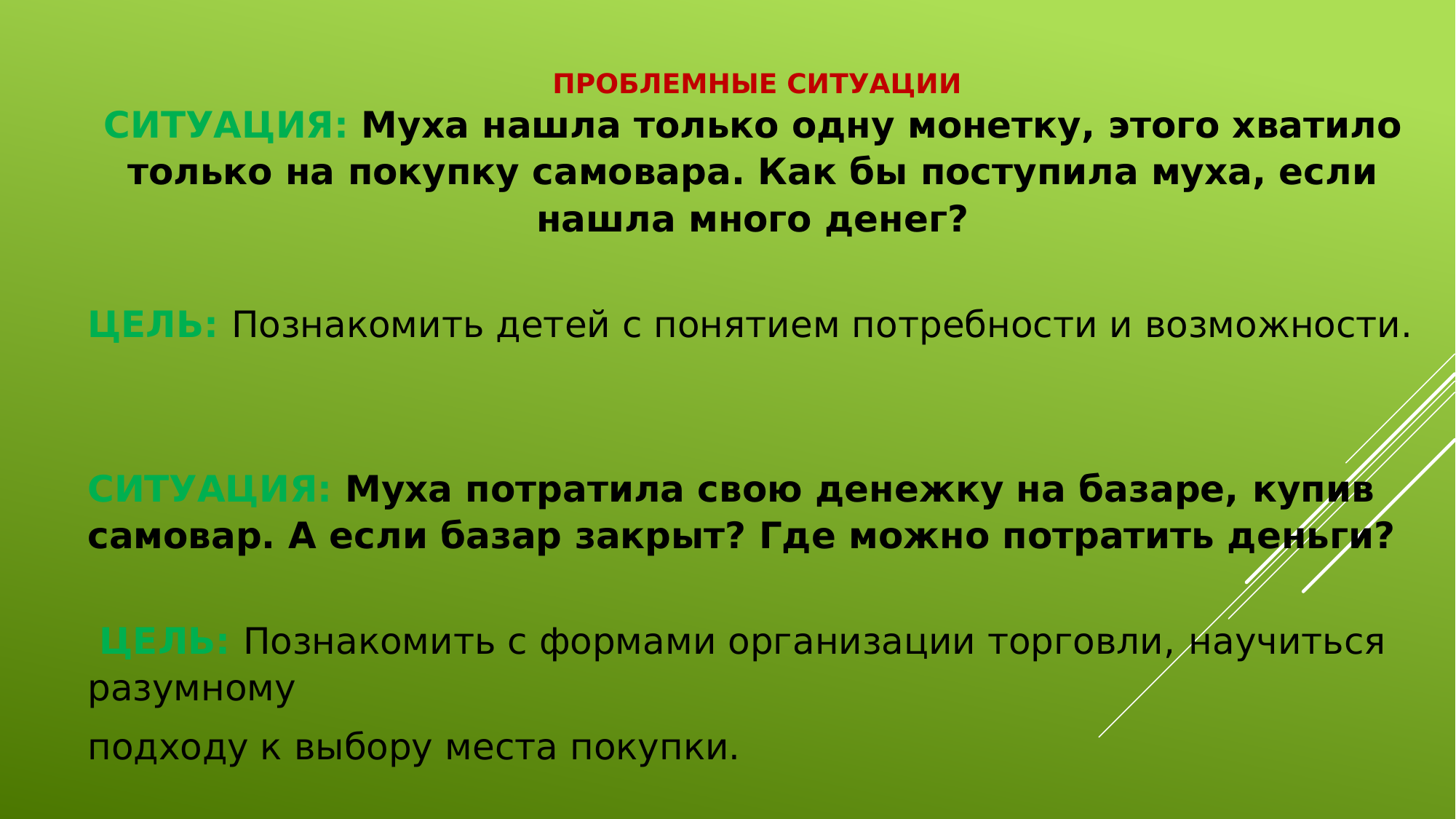

ПРОБЛЕМНЫЕ СИТУАЦИИ
СИТУАЦИЯ: Муха нашла только одну монетку, этого хватило только на покупку самовара. Как бы поступила муха, если нашла много денег?
ЦЕЛЬ: Познакомить детей с понятием потребности и возможности.

СИТУАЦИЯ: Муха потратила свою денежку на базаре, купив самовар. А если базар закрыт? Где можно потратить деньги?
 ЦЕЛЬ: Познакомить с формами организации торговли, научиться разумному
подходу к выбору места покупки.